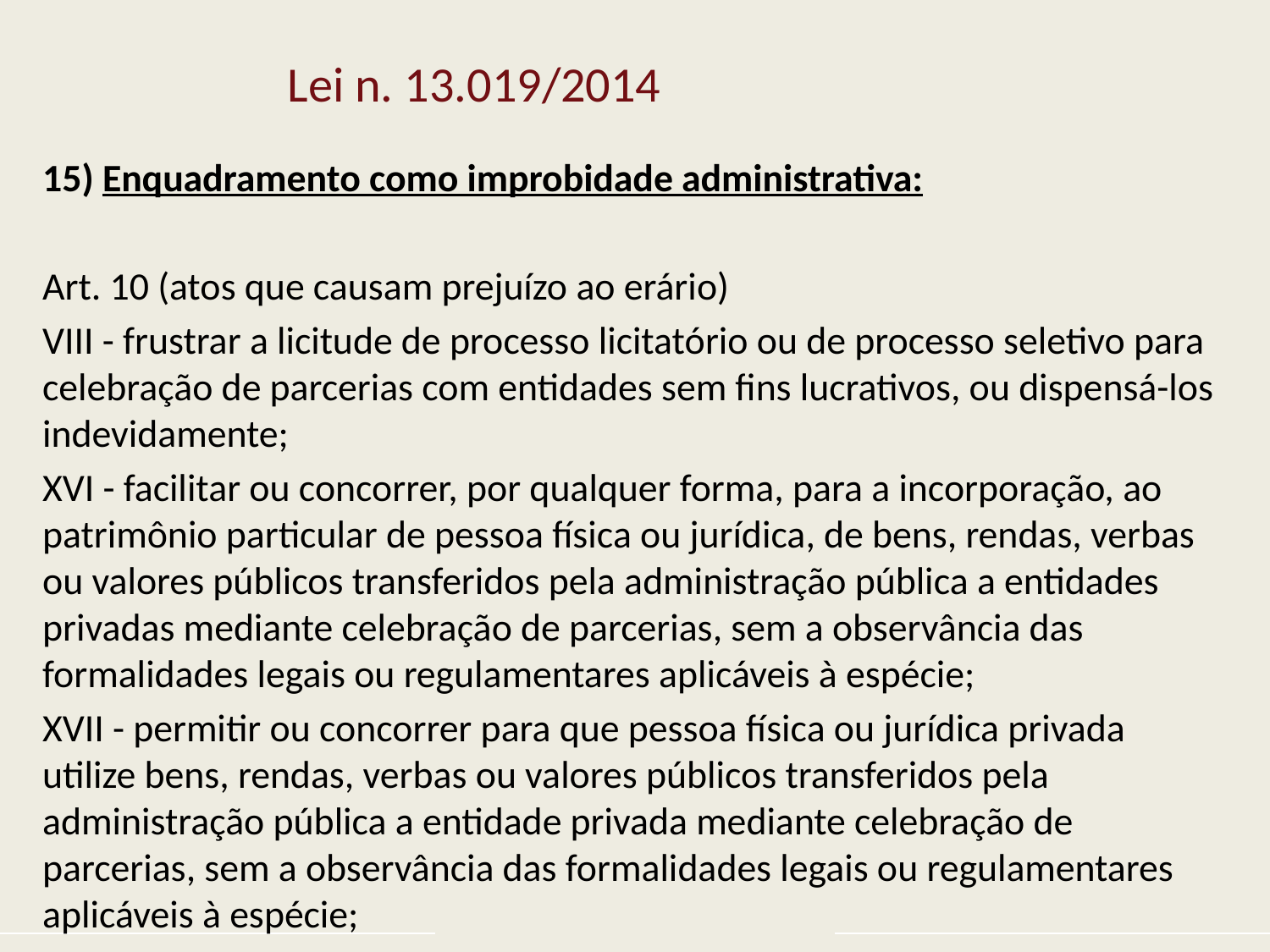

# Lei n. 13.019/2014
15) Enquadramento como improbidade administrativa:

Art. 10 (atos que causam prejuízo ao erário)
VIII - frustrar a licitude de processo licitatório ou de processo seletivo para celebração de parcerias com entidades sem fins lucrativos, ou dispensá-los indevidamente;
XVI - facilitar ou concorrer, por qualquer forma, para a incorporação, ao patrimônio particular de pessoa física ou jurídica, de bens, rendas, verbas ou valores públicos transferidos pela administração pública a entidades privadas mediante celebração de parcerias, sem a observância das formalidades legais ou regulamentares aplicáveis à espécie;
XVII - permitir ou concorrer para que pessoa física ou jurídica privada utilize bens, rendas, verbas ou valores públicos transferidos pela administração pública a entidade privada mediante celebração de parcerias, sem a observância das formalidades legais ou regulamentares aplicáveis à espécie;